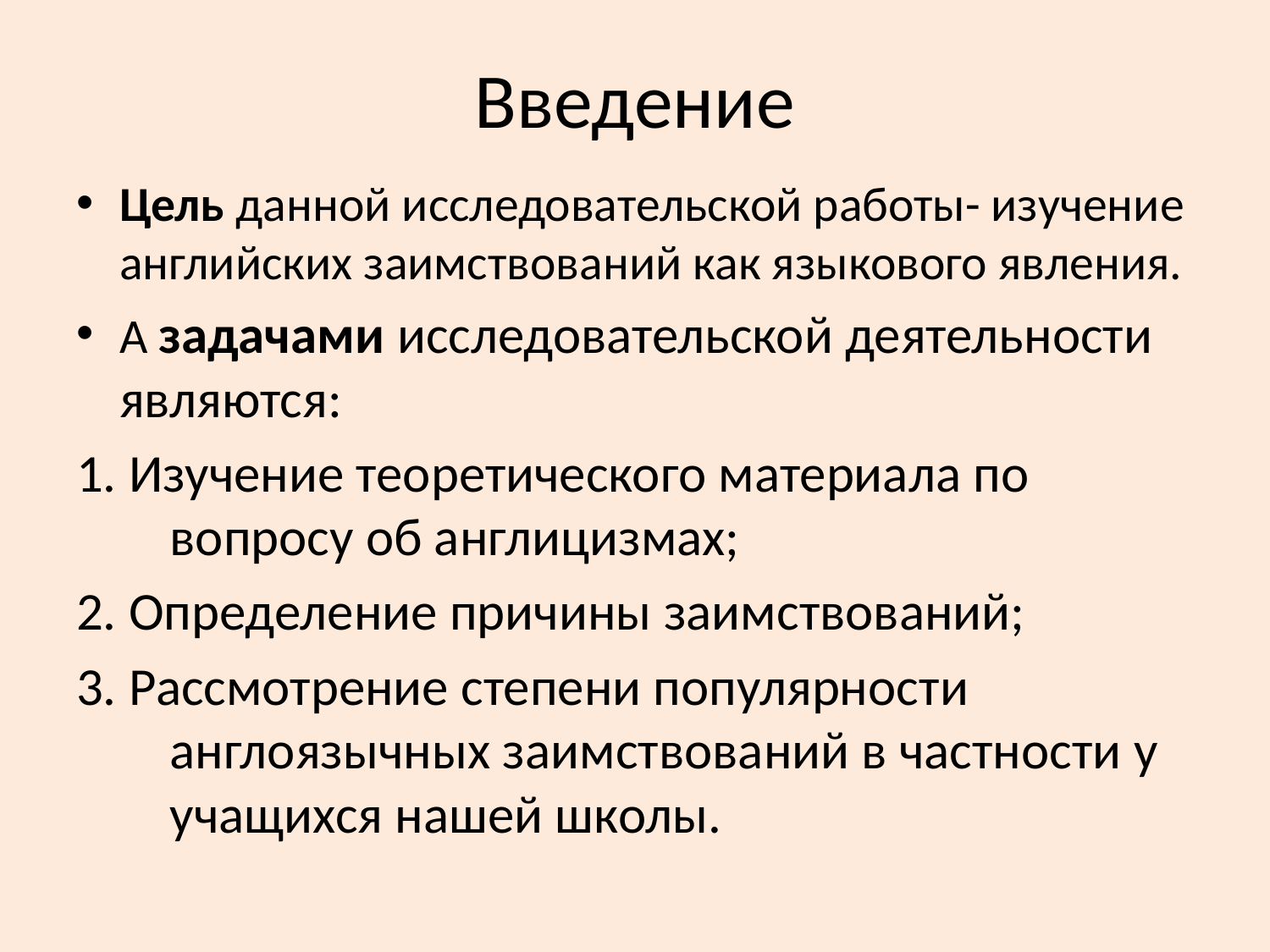

# Введение
Цель данной исследовательской работы- изучение английских заимствований как языкового явления.
А задачами исследовательской деятельности являются:
1. Изучение теоретического материала по вопросу об англицизмах;
2. Определение причины заимствований;
3. Рассмотрение степени популярности англоязычных заимствований в частности у учащихся нашей школы.